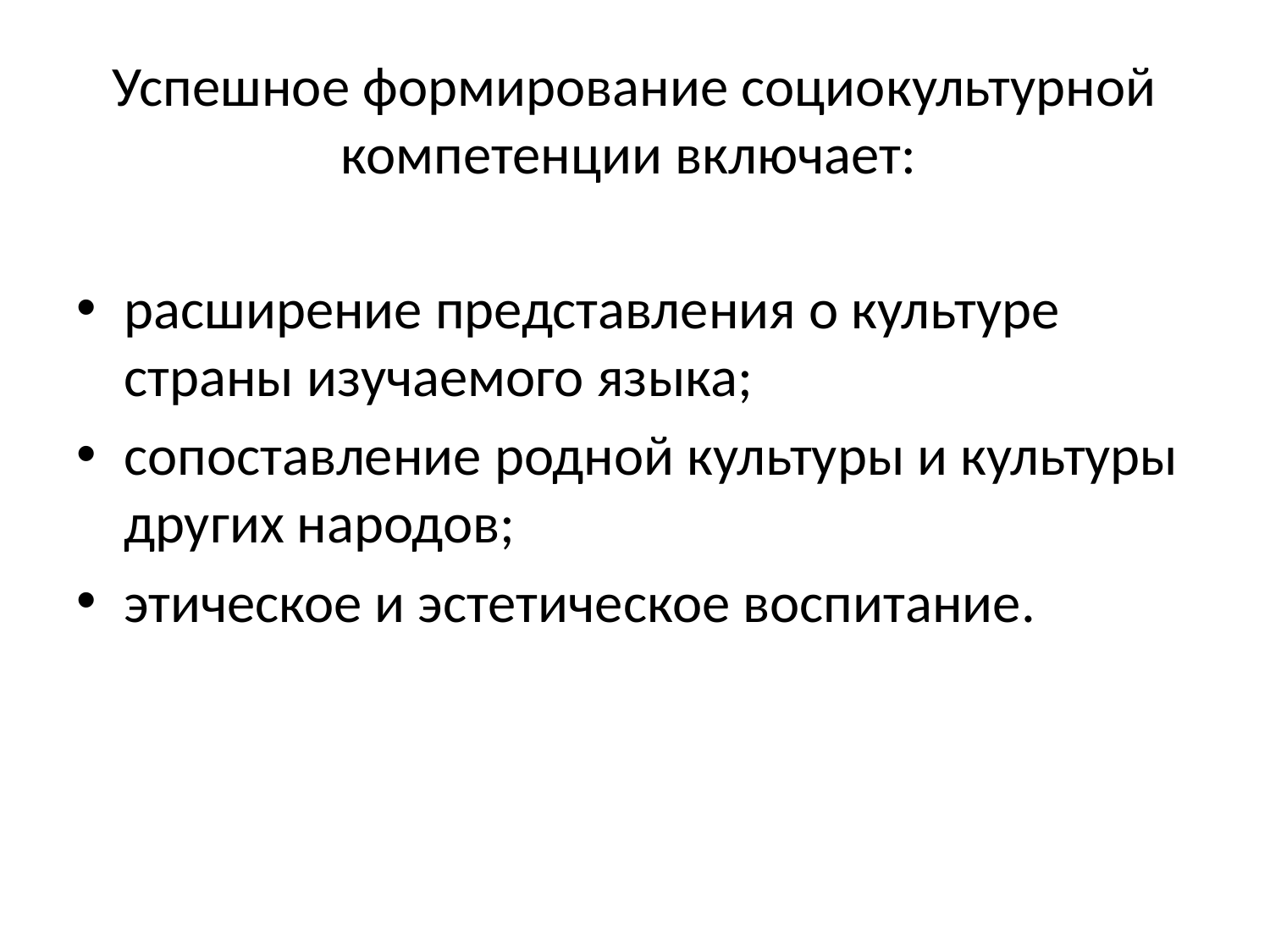

# Успешное формирование социокультурной компетенции включает:
расширение представления о культуре страны изучаемого языка;
сопоставление родной культуры и культуры других народов;
этическое и эстетическое воспитание.